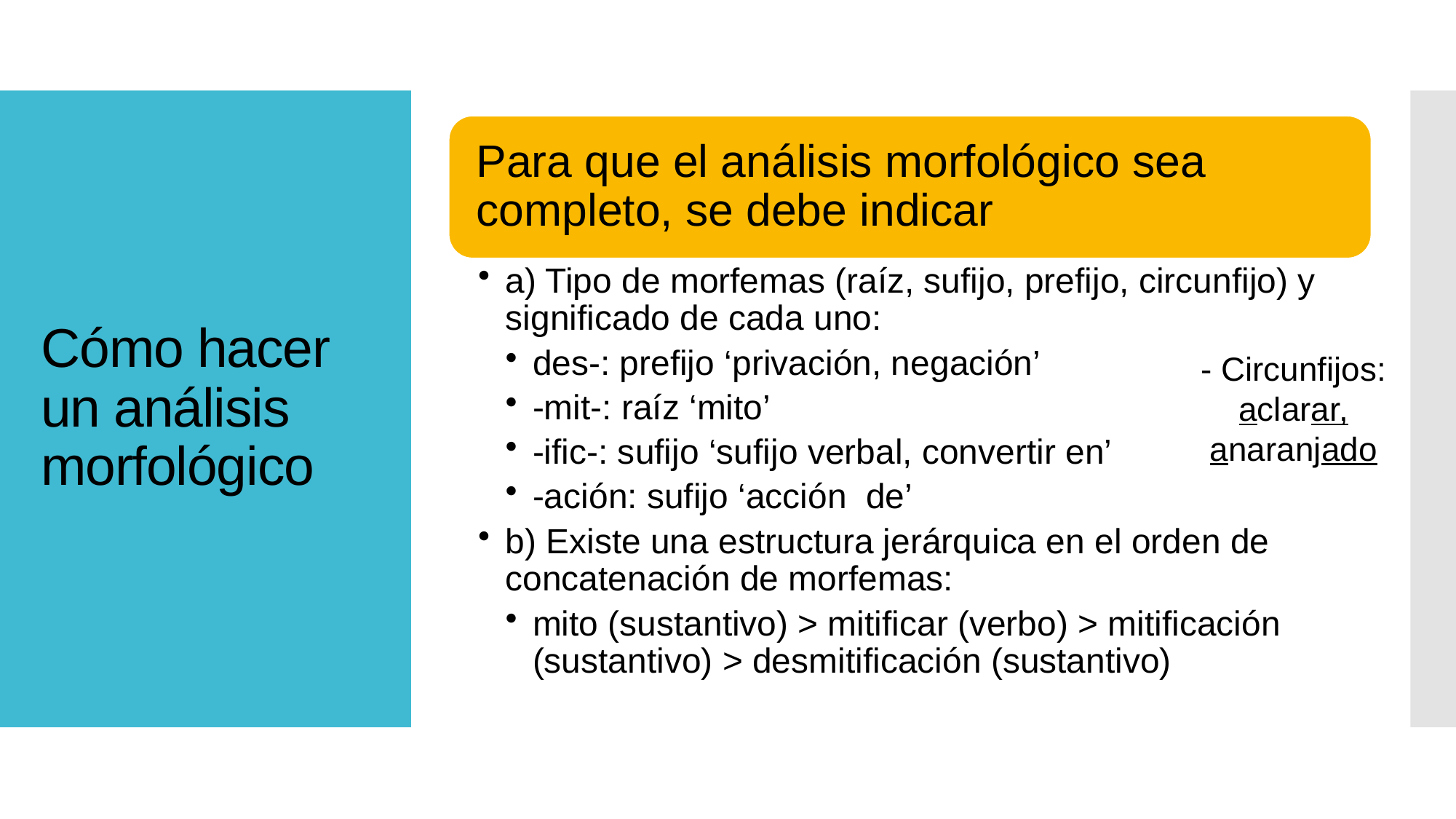

Para que el análisis morfológico sea completo, se debe indicar
a) Tipo de morfemas (raíz, sufijo, prefijo, circunfijo) y  significado de cada uno:
des-: prefijo ‘privación, negación’
-mit-: raíz ‘mito’
-ific-: sufijo ‘sufijo verbal, convertir en’
-ación: sufijo ‘acción  de’
b) Existe una estructura jerárquica en el orden de concatenación de morfemas:
mito (sustantivo) > mitificar (verbo) > mitificación (sustantivo) > desmitificación (sustantivo)
# Cómo hacer un análisis morfológico
- Circunfijos: aclarar, anaranjado